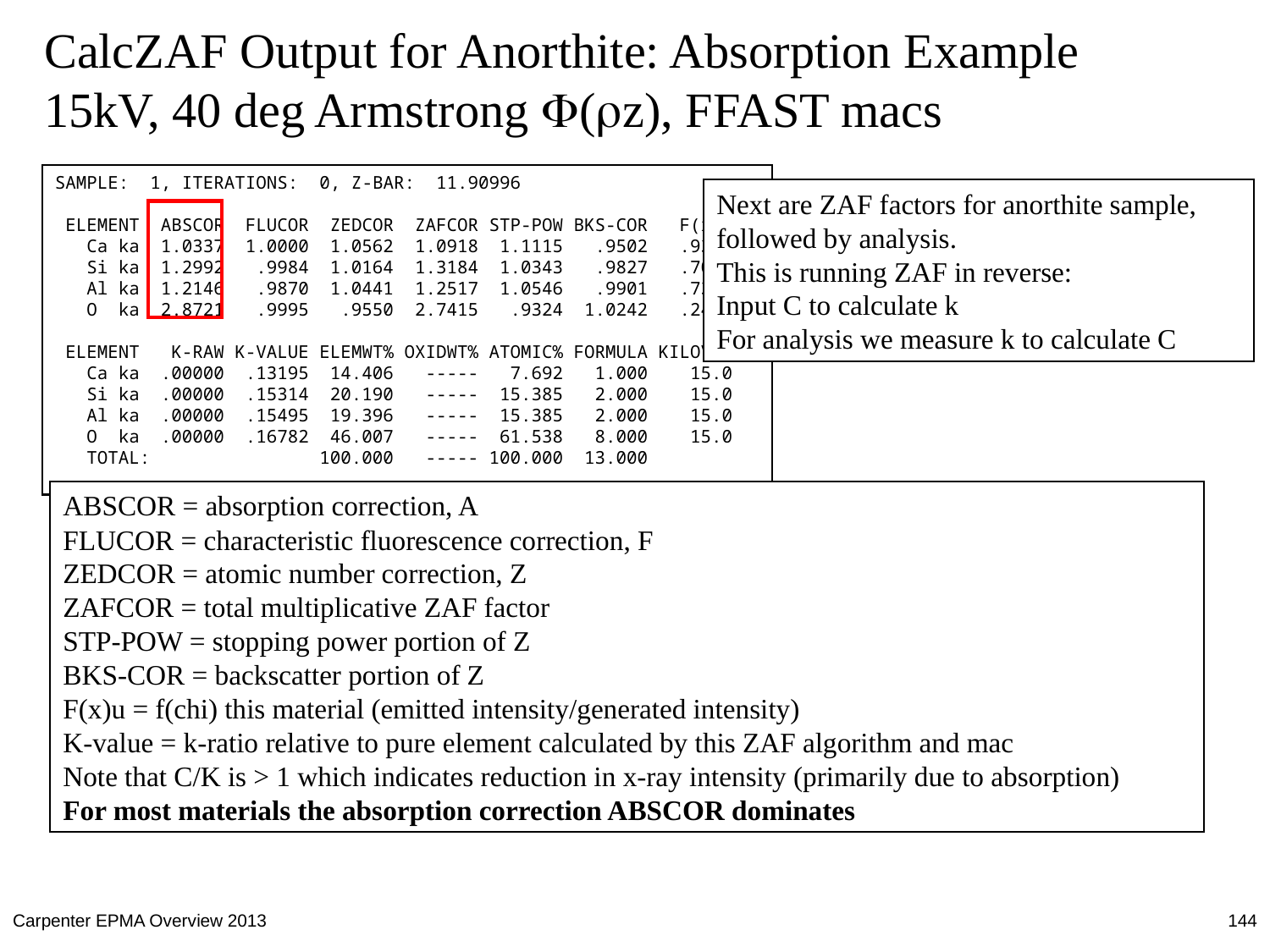

# CalcZAF Output for Anorthite: Absorption Example 15kV, 40 deg Armstrong Φ(ρz), FFAST macs
SAMPLE:  1, ITERATIONS:  0, Z-BAR:  11.90996

 ELEMENT  ABSCOR  FLUCOR  ZEDCOR  ZAFCOR STP-POW BKS-COR   F(x)u
   Ca ka  1.0337  1.0000  1.0562  1.0918  1.1115   .9502   .9335
   Si ka  1.2992   .9984  1.0164  1.3184  1.0343   .9827   .7020
   Al ka  1.2146   .9870  1.0441  1.2517  1.0546   .9901   .7365
   O  ka  2.8721   .9995   .9550  2.7415   .9324  1.0242   .2493

 ELEMENT   K-RAW K-VALUE ELEMWT% OXIDWT% ATOMIC% FORMULA KILOVOL
   Ca ka  .00000  .13195  14.406   -----   7.692   1.000    15.0
   Si ka  .00000  .15314  20.190   -----  15.385   2.000    15.0
   Al ka  .00000  .15495  19.396   -----  15.385   2.000    15.0
   O  ka  .00000  .16782  46.007   -----  61.538   8.000    15.0
   TOTAL:                100.000   ----- 100.000  13.000

Next are ZAF factors for anorthite sample, followed by analysis.
This is running ZAF in reverse:
Input C to calculate k
For analysis we measure k to calculate C
ABSCOR = absorption correction, A
FLUCOR = characteristic fluorescence correction, F
ZEDCOR = atomic number correction, Z
ZAFCOR = total multiplicative ZAF factor
STP-POW = stopping power portion of Z
BKS-COR = backscatter portion of Z
F(x)u = f(chi) this material (emitted intensity/generated intensity)
K-value = k-ratio relative to pure element calculated by this ZAF algorithm and mac
Note that C/K is > 1 which indicates reduction in x-ray intensity (primarily due to absorption)
For most materials the absorption correction ABSCOR dominates
Carpenter EPMA Overview 2013
144